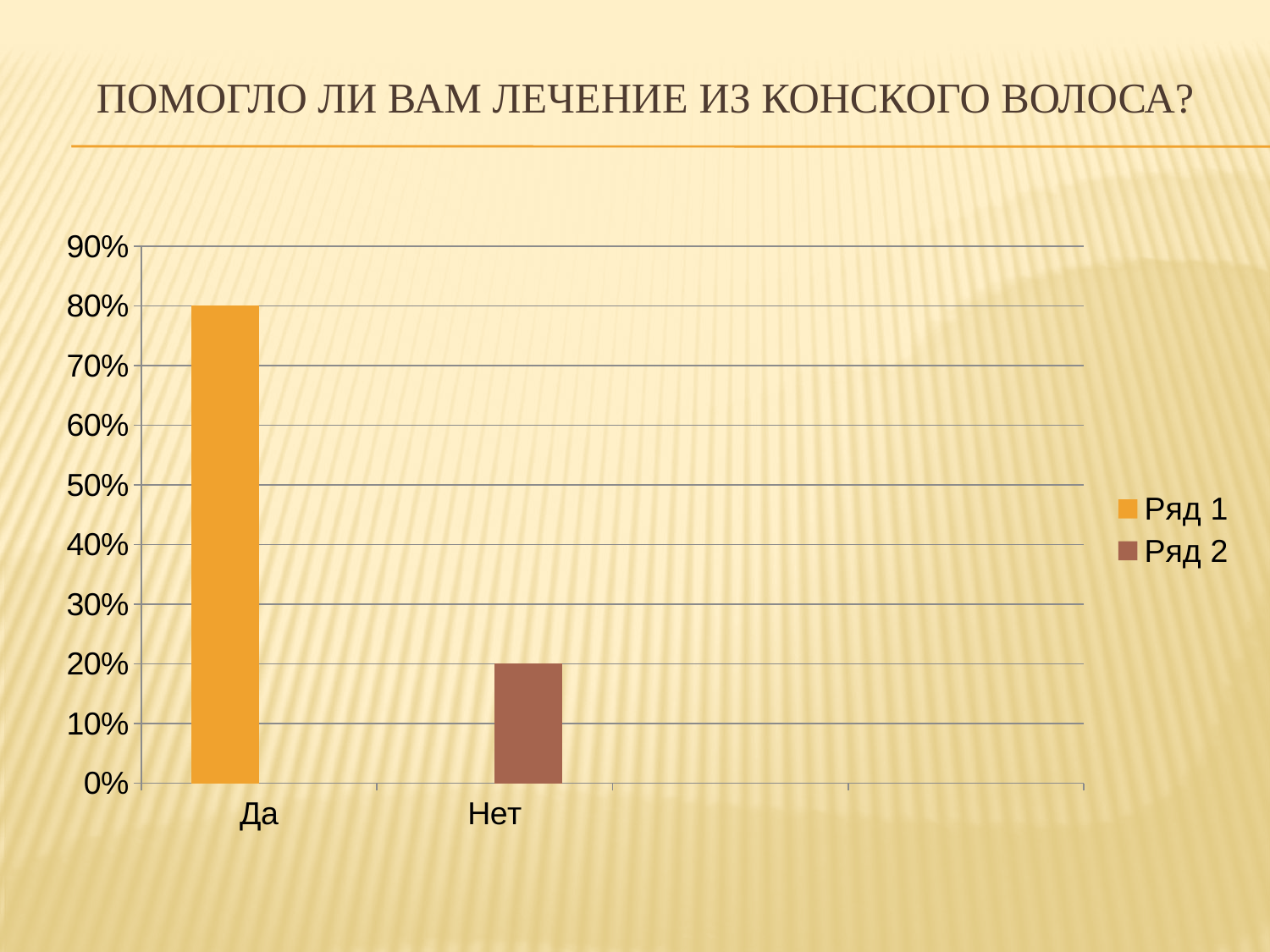

# Помогло ли Вам лечение из конского волоса?

### Chart

| Category | Ряд 1 | Ряд 2 |
|---|---|---|
| Да | 0.8 | None |
| Нет | None | 0.2 |